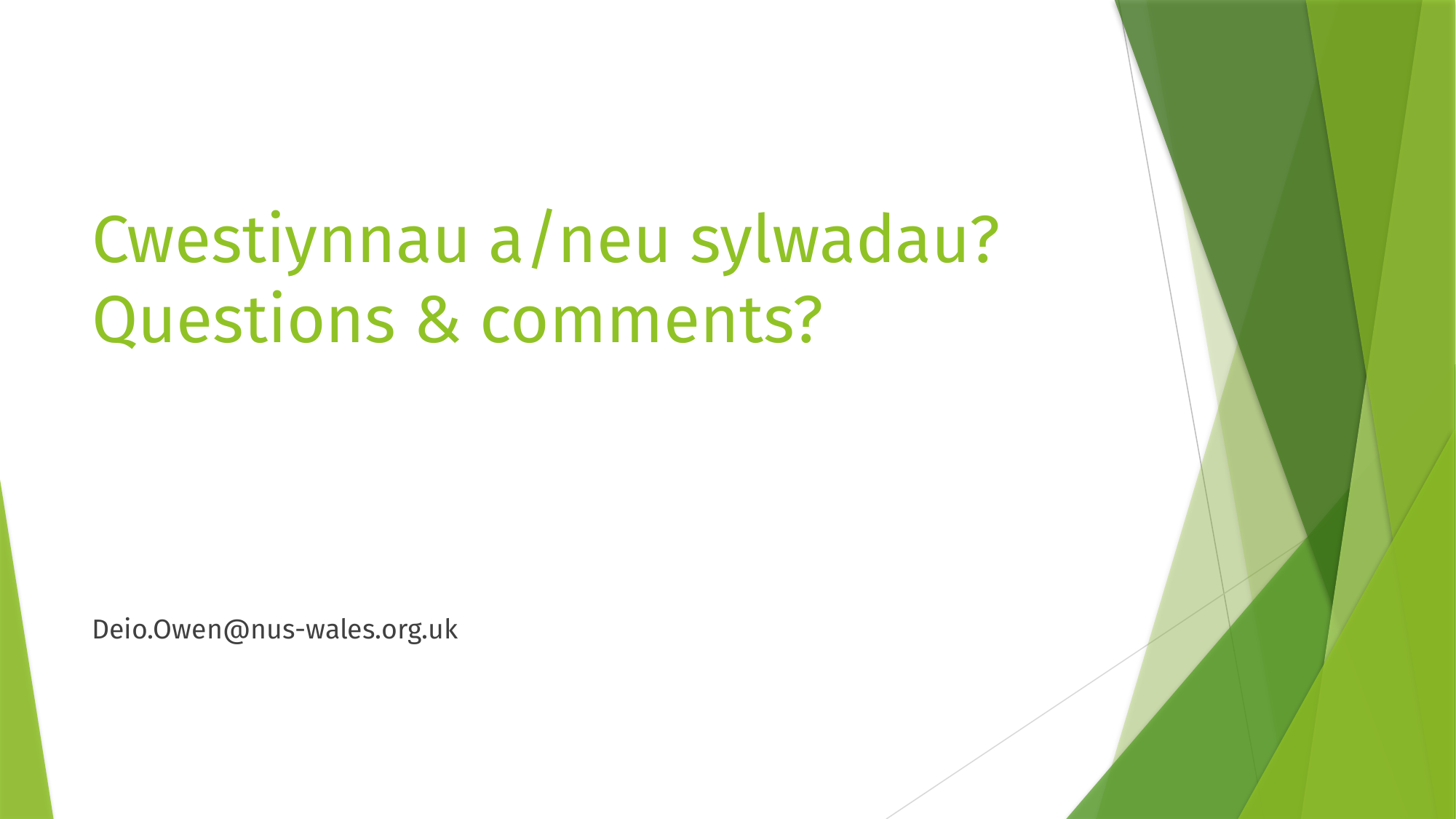

# Cwestiynnau a/neu sylwadau? Questions & comments?
Deio.Owen@nus-wales.org.uk